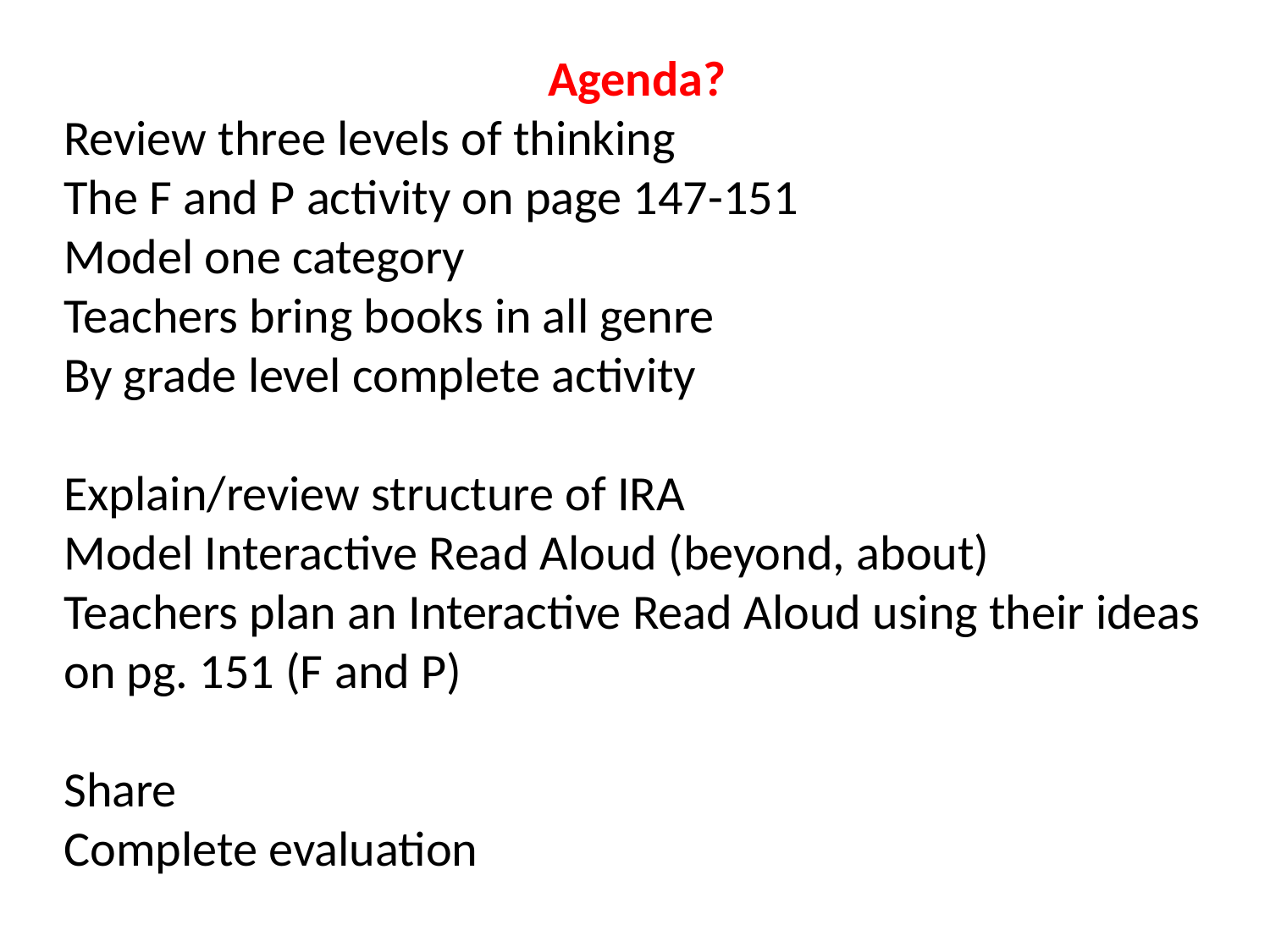

Agenda?
Review three levels of thinking
The F and P activity on page 147-151
Model one category
Teachers bring books in all genre
By grade level complete activity

Explain/review structure of IRA
Model Interactive Read Aloud (beyond, about)
Teachers plan an Interactive Read Aloud using their ideas on pg. 151 (F and P)

Share
Complete evaluation